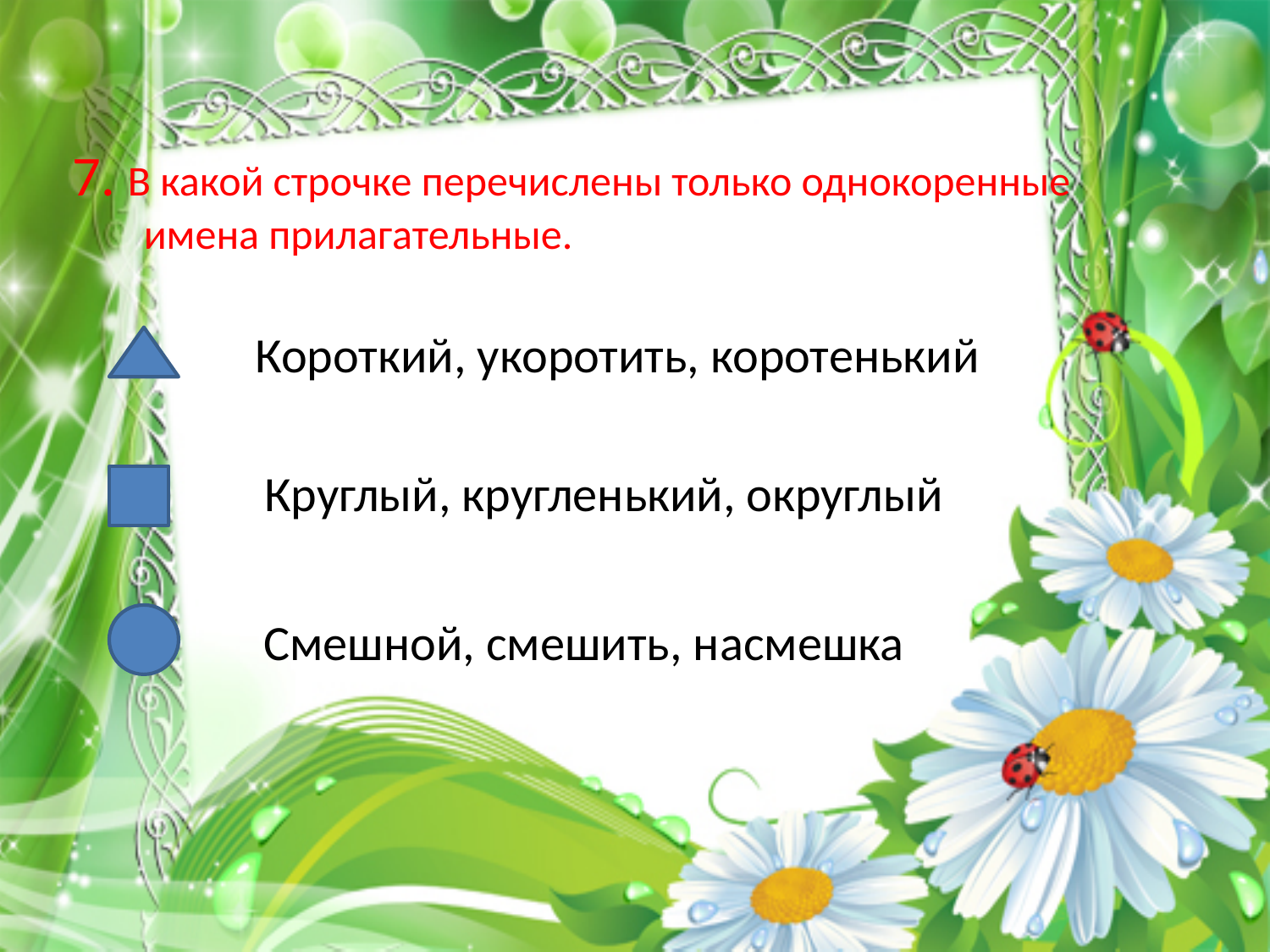

# 7. В какой строчке перечислены только однокоренные имена прилагательные.
Короткий, укоротить, коротенький

Круглый, кругленький, округлый

Смешной, смешить, насмешка